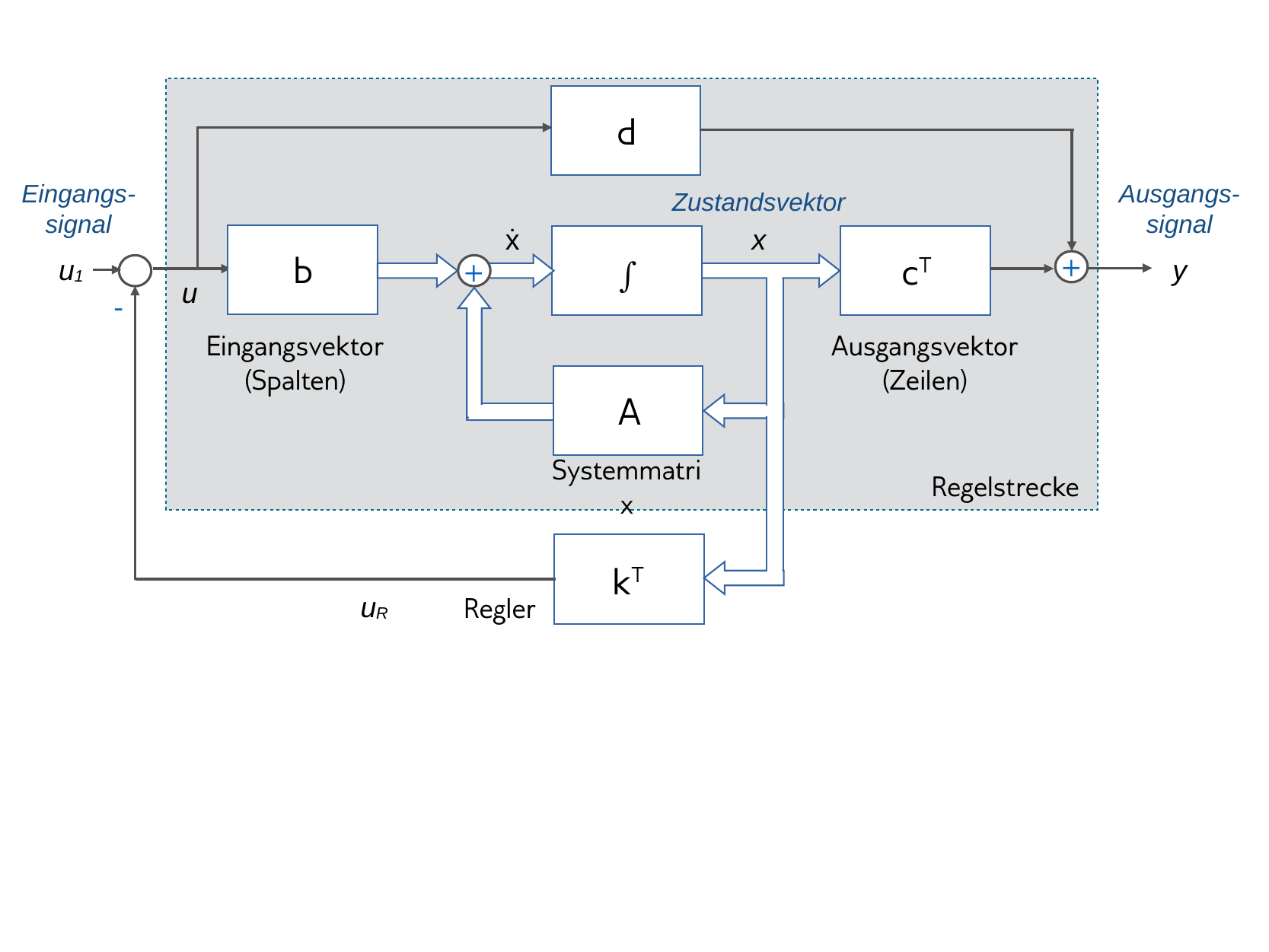

d

Eingangs-signal
Ausgangs-signal
Zustandsvektor
ẋ
x

∫
b
+

cT
+
u1
y

-

u

Eingangsvektor
(Spalten)
Ausgangsvektor
(Zeilen)

A

Systemmatrix
Regelstrecke

kT

Regler
uR